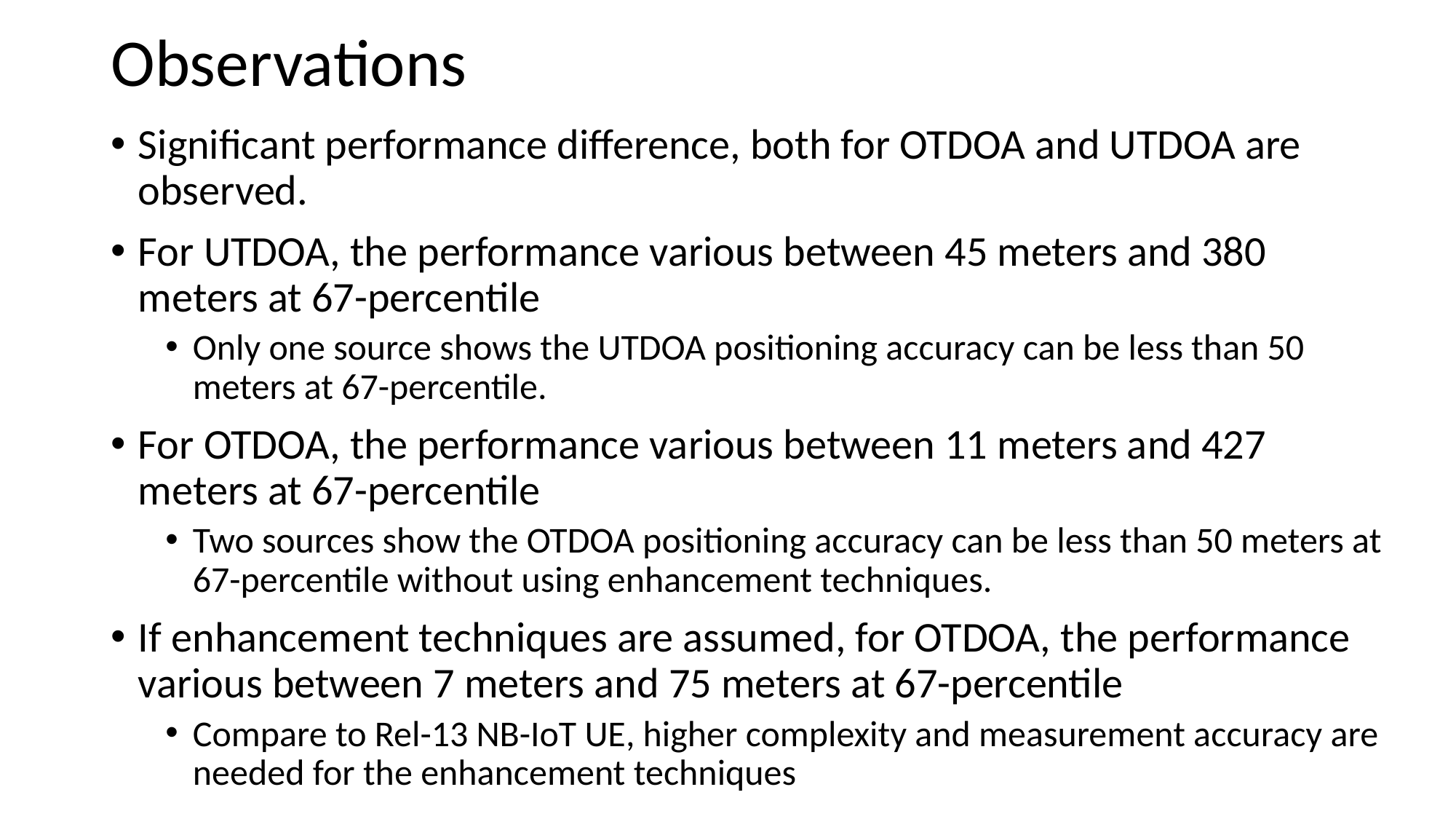

# Observations
Significant performance difference, both for OTDOA and UTDOA are observed.
For UTDOA, the performance various between 45 meters and 380 meters at 67-percentile
Only one source shows the UTDOA positioning accuracy can be less than 50 meters at 67-percentile.
For OTDOA, the performance various between 11 meters and 427 meters at 67-percentile
Two sources show the OTDOA positioning accuracy can be less than 50 meters at 67-percentile without using enhancement techniques.
If enhancement techniques are assumed, for OTDOA, the performance various between 7 meters and 75 meters at 67-percentile
Compare to Rel-13 NB-IoT UE, higher complexity and measurement accuracy are needed for the enhancement techniques